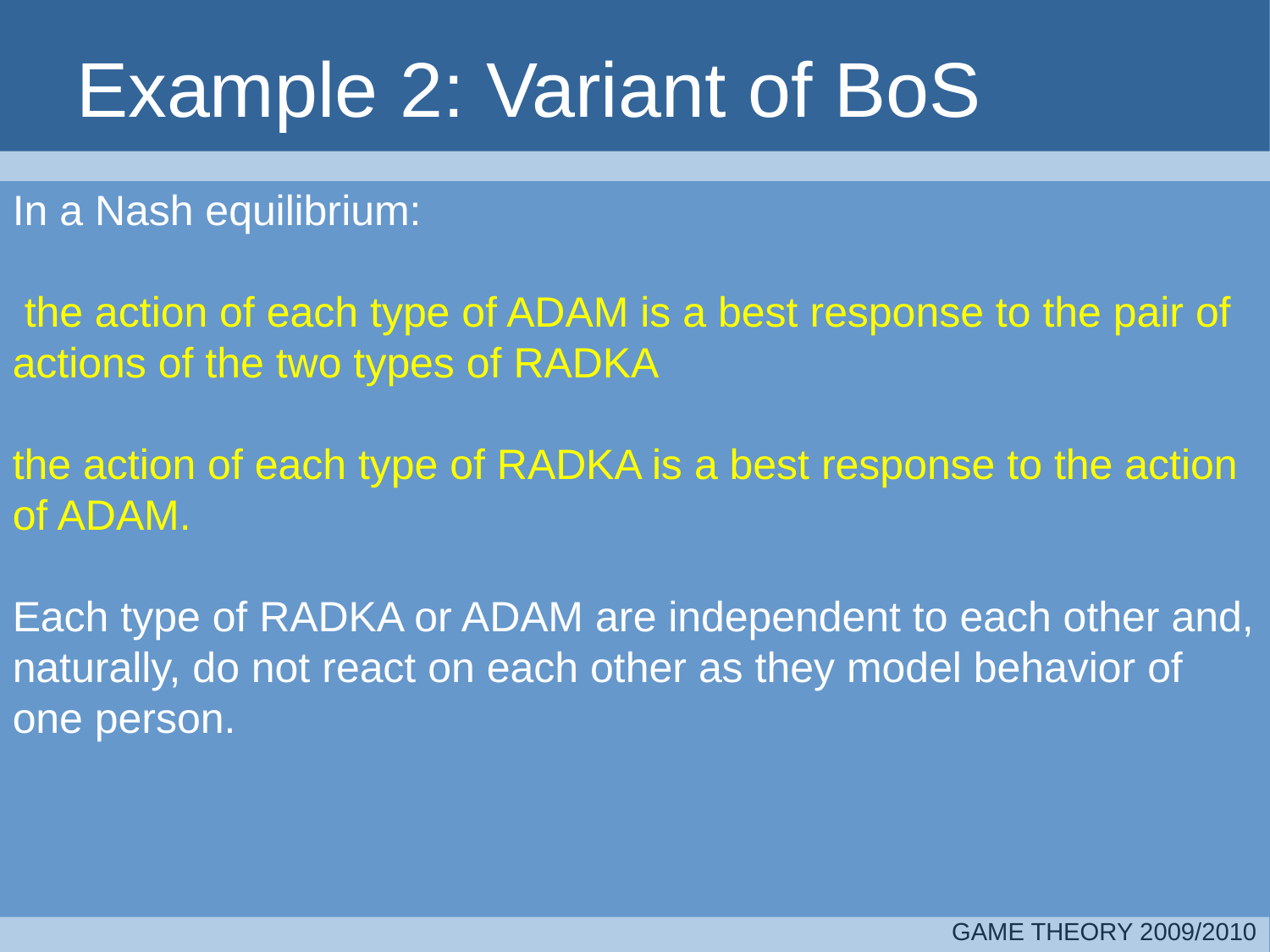

# Example 2: Variant of BoS
In a Nash equilibrium:

 the action of each type of ADAM is a best response to the pair of actions of the two types of RADKA

the action of each type of RADKA is a best response to the action of ADAM.

Each type of RADKA or ADAM are independent to each other and, naturally, do not react on each other as they model behavior of one person.
GAME THEORY 2009/2010